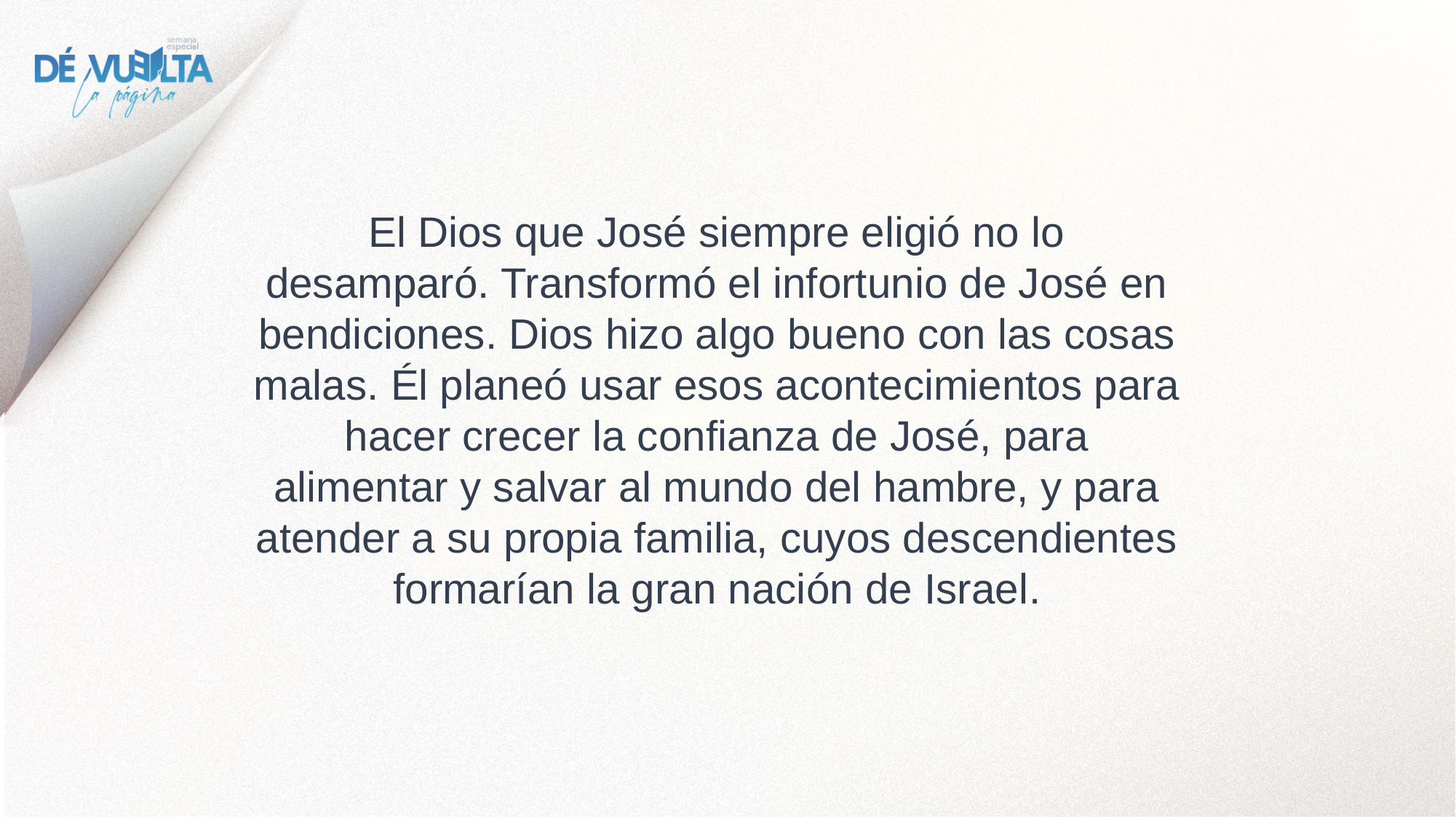

El Dios que José siempre eligió no lo desamparó. Transformó el infortunio de José en bendiciones. Dios hizo algo bueno con las cosas malas. Él planeó usar esos acontecimientos para hacer crecer la confianza de José, para alimentar y salvar al mundo del hambre, y para atender a su propia familia, cuyos descendientes formarían la gran nación de Israel.